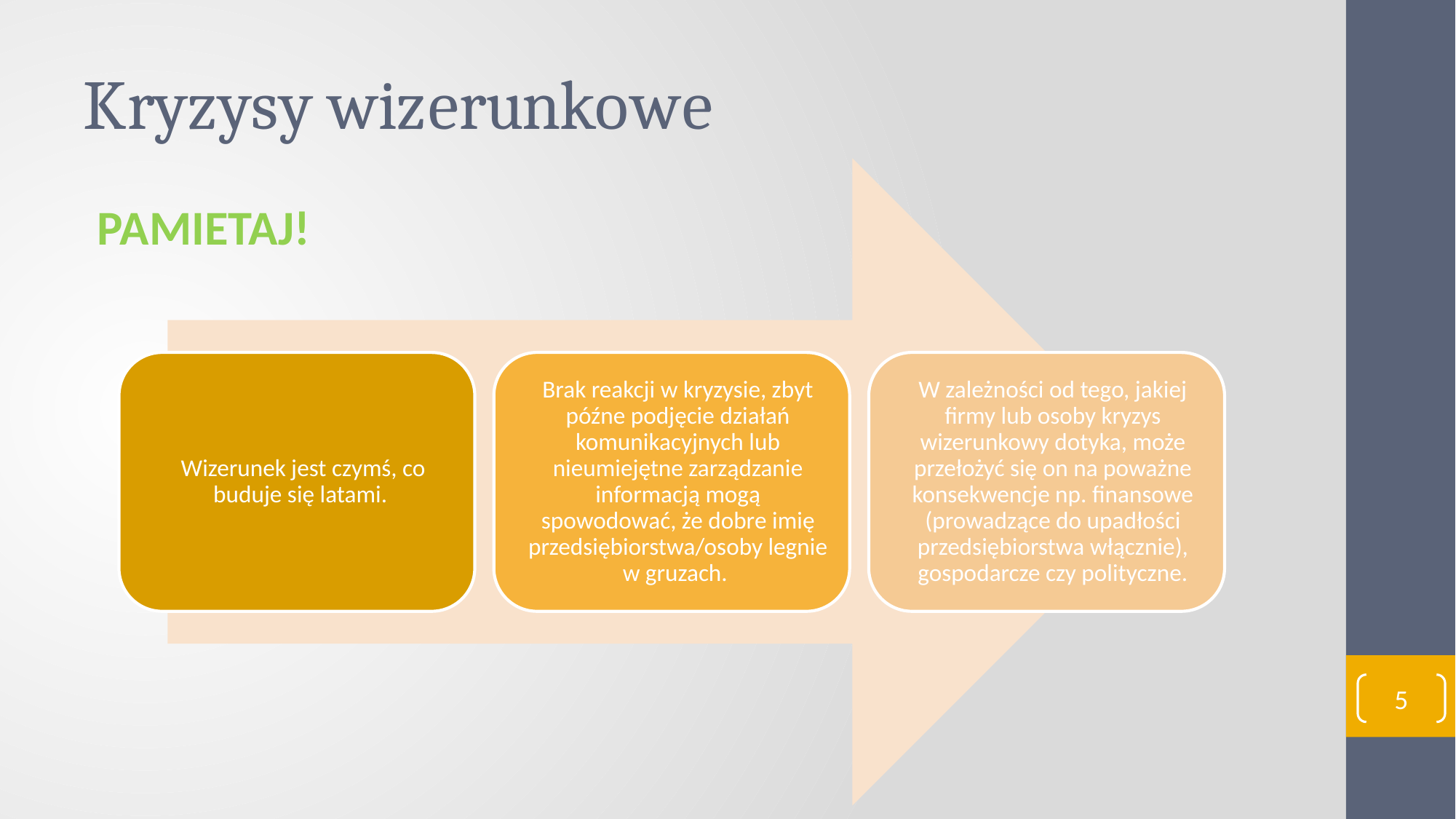

# Kryzysy wizerunkowe
Wizerunek jest czymś, co buduje się latami.
Brak reakcji w kryzysie, zbyt późne podjęcie działań komunikacyjnych lub nieumiejętne zarządzanie informacją mogą spowodować, że dobre imię przedsiębiorstwa/osoby legnie w gruzach.
W zależności od tego, jakiej firmy lub osoby kryzys wizerunkowy dotyka, może przełożyć się on na poważne konsekwencje np. finansowe (prowadzące do upadłości przedsiębiorstwa włącznie), gospodarcze czy polityczne.
PAMIETAJ!

5